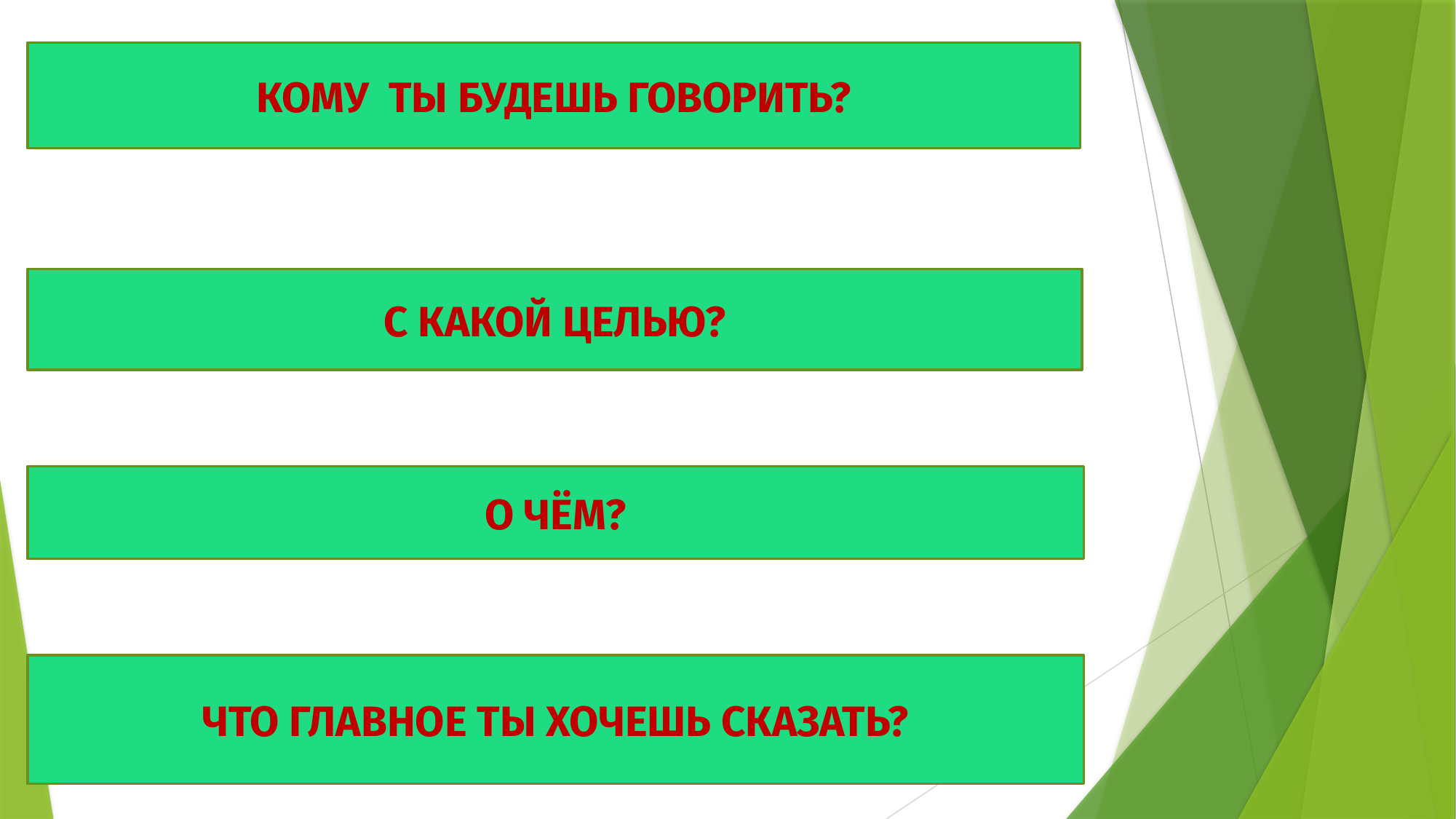

КОМУ  ТЫ БУДЕШЬ ГОВОРИТЬ?
С КАКОЙ ЦЕЛЬЮ?
О ЧЁМ?
ЧТО ГЛАВНОЕ ТЫ ХОЧЕШЬ СКАЗАТЬ?